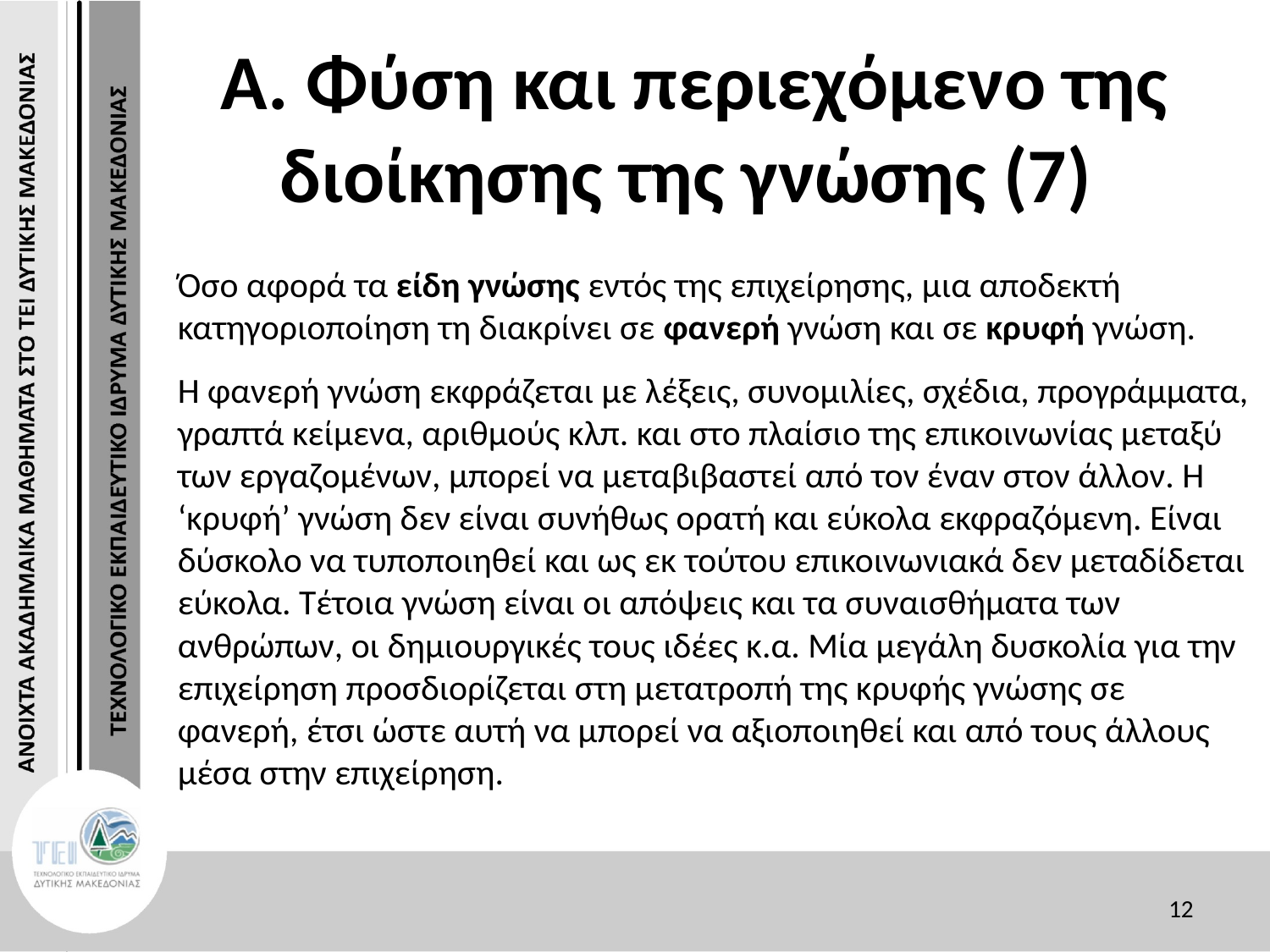

# Α. Φύση και περιεχόμενο της διοίκησης της γνώσης (7)
Όσο αφορά τα είδη γνώσης εντός της επιχείρησης, μια αποδεκτή κατηγοριοποίηση τη διακρίνει σε φανερή γνώση και σε κρυφή γνώση.
Η φανερή γνώση εκφράζεται με λέξεις, συνομιλίες, σχέδια, προγράμματα, γραπτά κείμενα, αριθμούς κλπ. και στο πλαίσιο της επικοινωνίας μεταξύ των εργαζομένων, μπορεί να μεταβιβαστεί από τον έναν στον άλλον. Η ‘κρυφή’ γνώση δεν είναι συνήθως ορατή και εύκολα εκφραζόμενη. Είναι δύσκολο να τυποποιηθεί και ως εκ τούτου επικοινωνιακά δεν μεταδίδεται εύκολα. Τέτοια γνώση είναι οι απόψεις και τα συναισθήματα των ανθρώπων, οι δημιουργικές τους ιδέες κ.α. Μία μεγάλη δυσκολία για την επιχείρηση προσδιορίζεται στη μετατροπή της κρυφής γνώσης σε φανερή, έτσι ώστε αυτή να μπορεί να αξιοποιηθεί και από τους άλλους μέσα στην επιχείρηση.
12